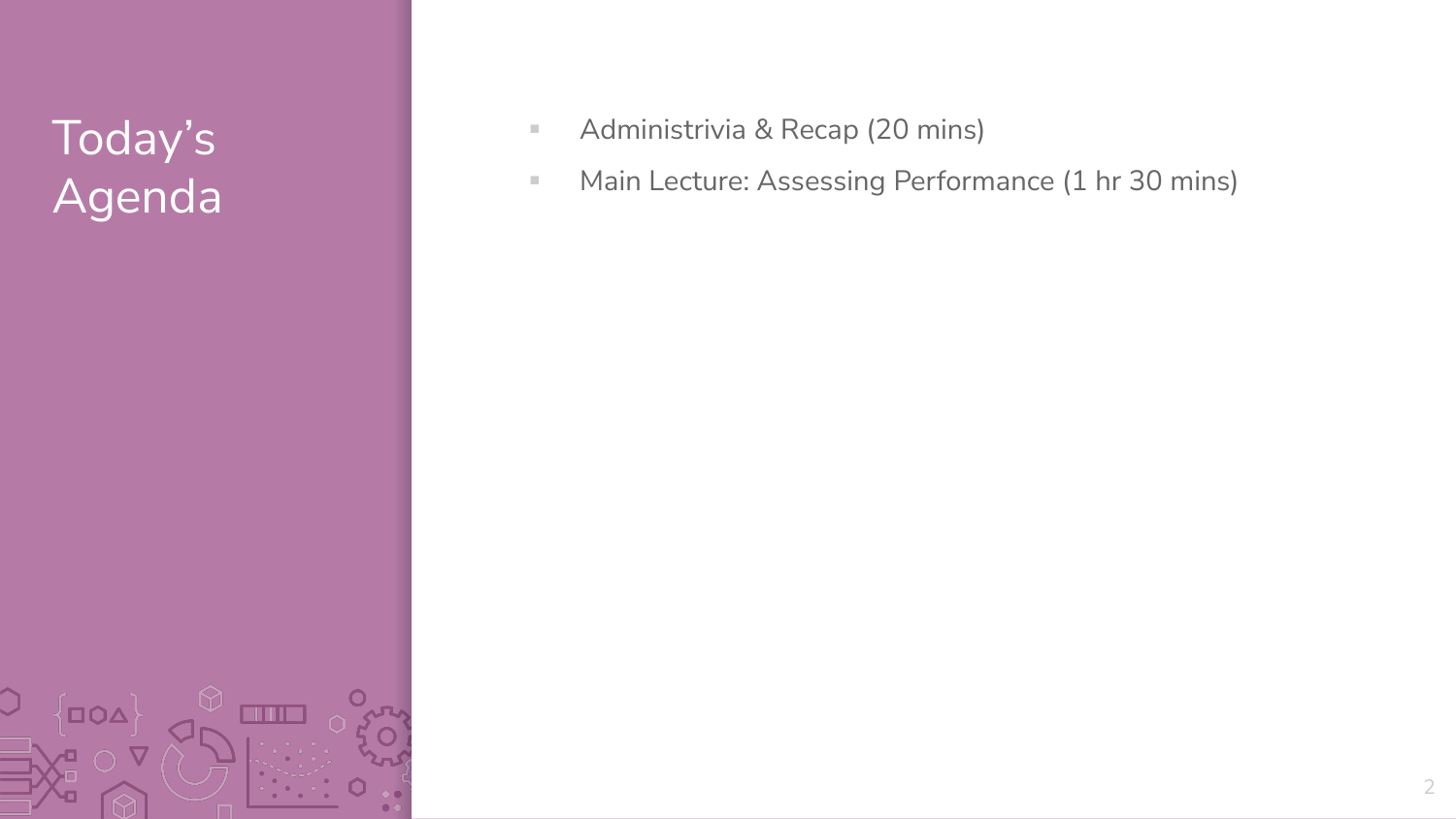

# Today’s Agenda
Administrivia & Recap (20 mins)
Main Lecture: Assessing Performance (1 hr 30 mins)
2